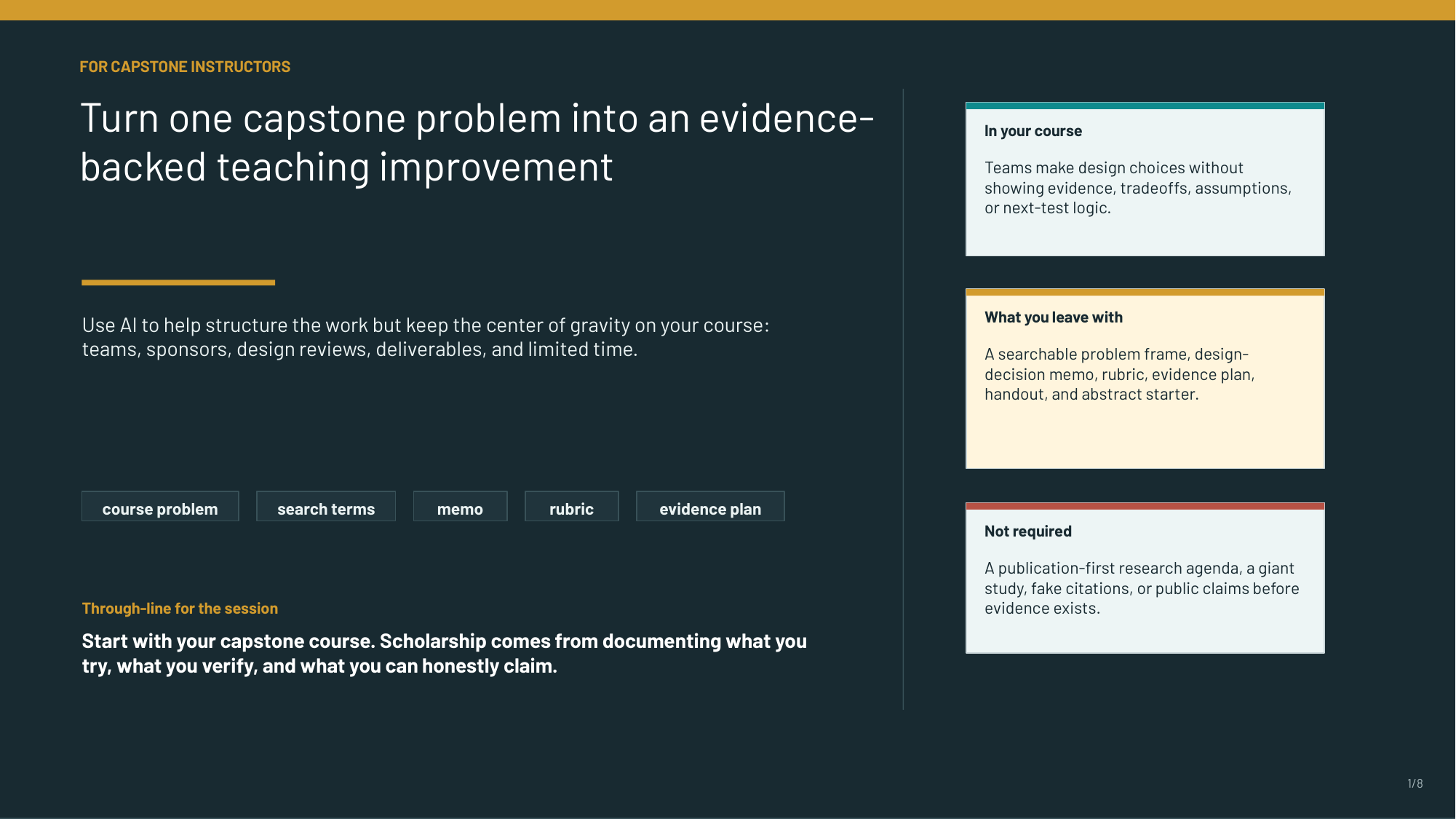

FOR CAPSTONE INSTRUCTORS

Turn one capstone problem into an evidence-backed teaching improvement

In your course
Teams make design choices without showing evidence, tradeoffs, assumptions, or next-test logic.

What you leave with
Use AI to help structure the work but keep the center of gravity on your course: teams, sponsors, design reviews, deliverables, and limited time.
A searchable problem frame, design-decision memo, rubric, evidence plan, handout, and abstract starter.

course problem
search terms
memo
rubric
evidence plan

Not required
A publication-first research agenda, a giant study, fake citations, or public claims before evidence exists.
Through-line for the session
Start with your capstone course. Scholarship comes from documenting what you try, what you verify, and what you can honestly claim.
1/8